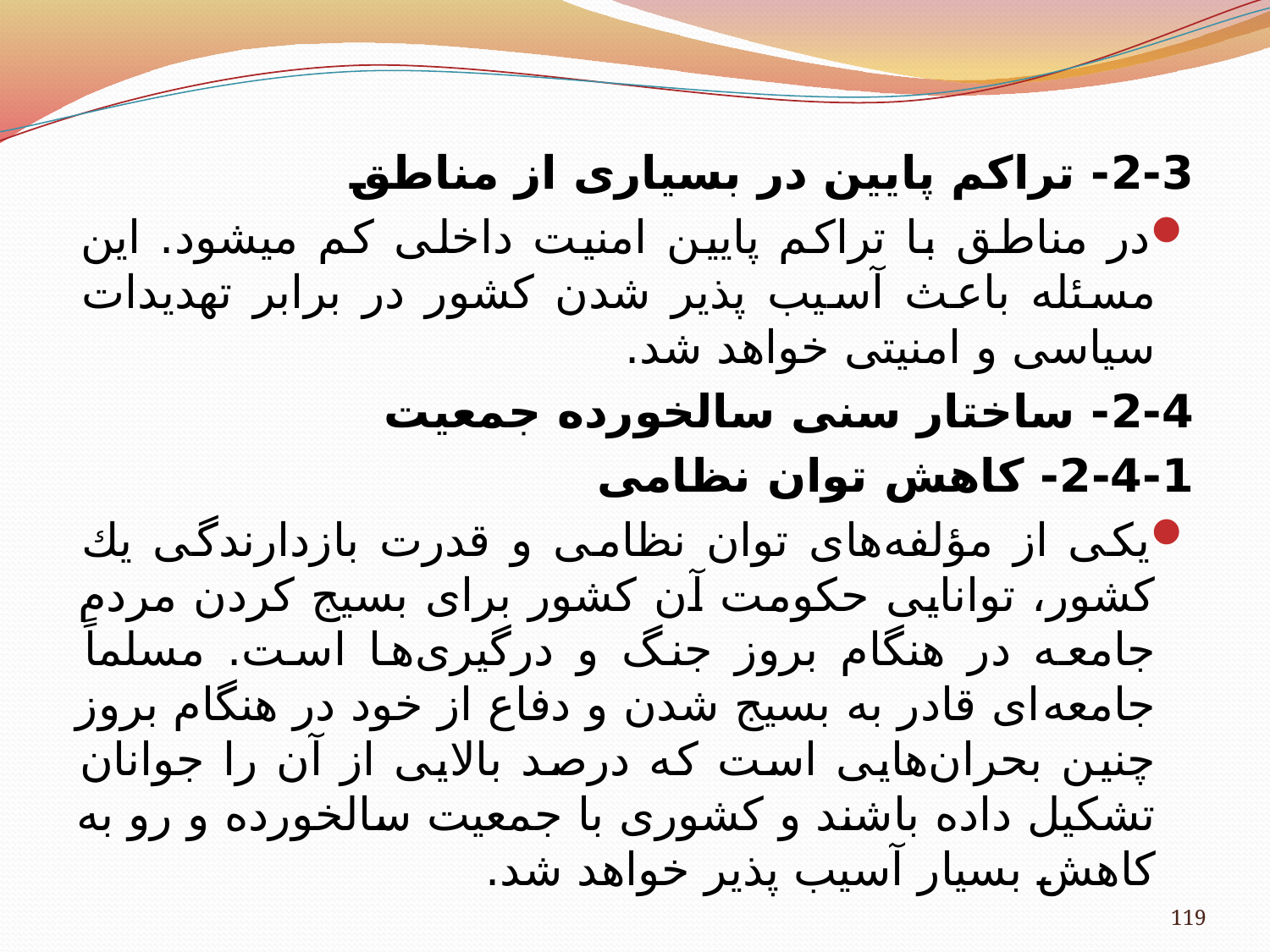

2-3- تراکم پایین در بسیاری از مناطق
در مناطق با تراکم پایین امنیت داخلی کم می­شود. این مسئله باعث آسیب پذیر شدن کشور در برابر تهدیدات سیاسی و امنیتی خواهد شد.
	2-4- ساختار سنی سالخورده جمعیت
	2-4-1- کاهش توان نظامی
یكی از مؤلفه‌های توان نظامی و قدرت بازدارندگی یك كشور، توانایی حكومت آن كشور برای بسیج كردن مردم جامعه در هنگام بروز جنگ و درگیری‌ها است. مسلماً جامعه‌ای قادر به بسیج شدن و دفاع از خود در هنگام بروز چنین بحران‌هایی است كه درصد بالایی از آن را جوانان تشكیل داده باشند و کشوری با جمعیت سالخورده و رو به كاهش بسیار آسیب پذیر خواهد شد.

119